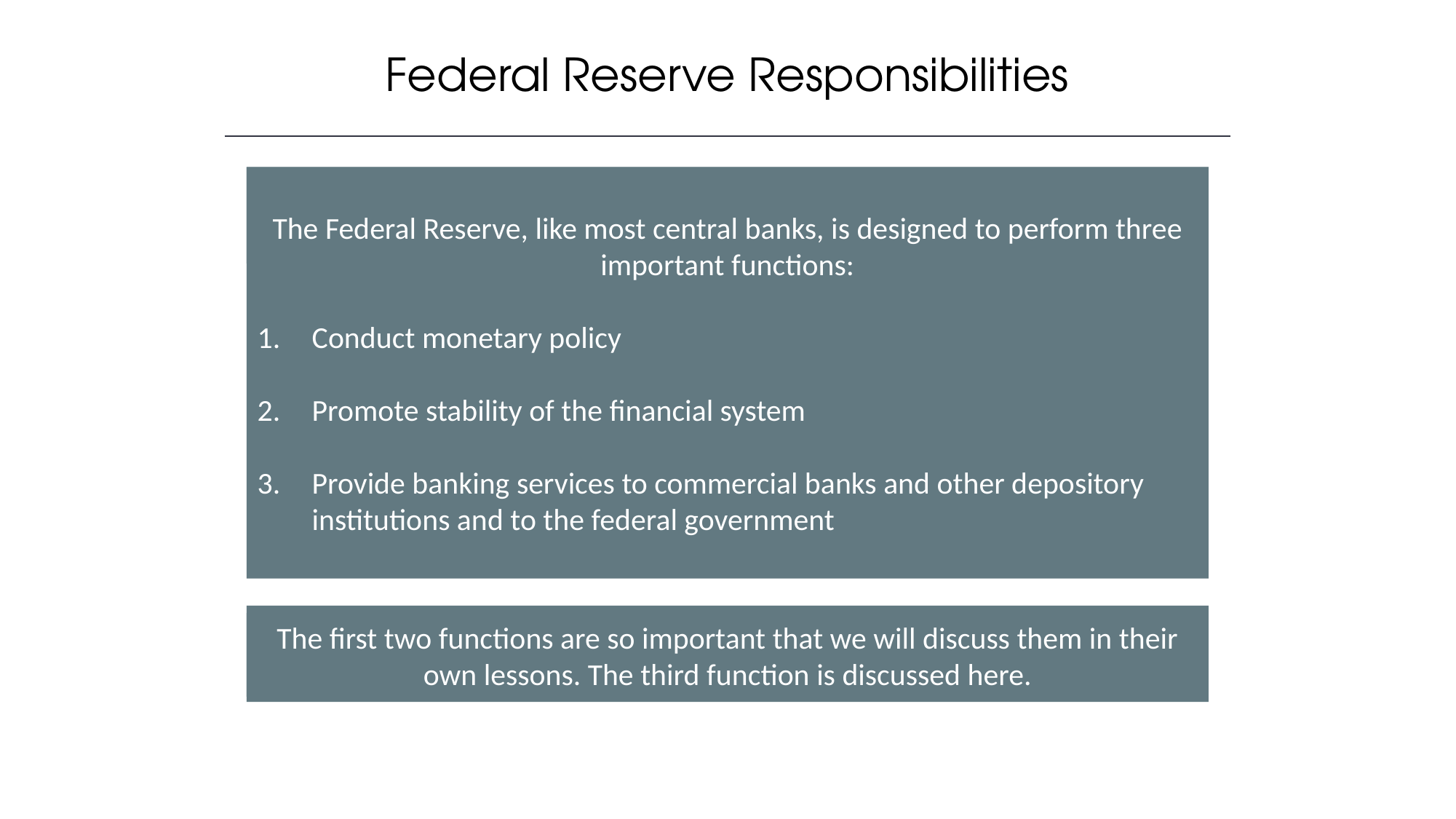

Federal Reserve Responsibilities

The Federal Reserve, like most central banks, is designed to perform three important functions:

Conduct monetary policy

Promote stability of the financial system

Provide banking services to commercial banks and other depository institutions and to the federal government

The first two functions are so important that we will discuss them in their own lessons. The third function is discussed here.